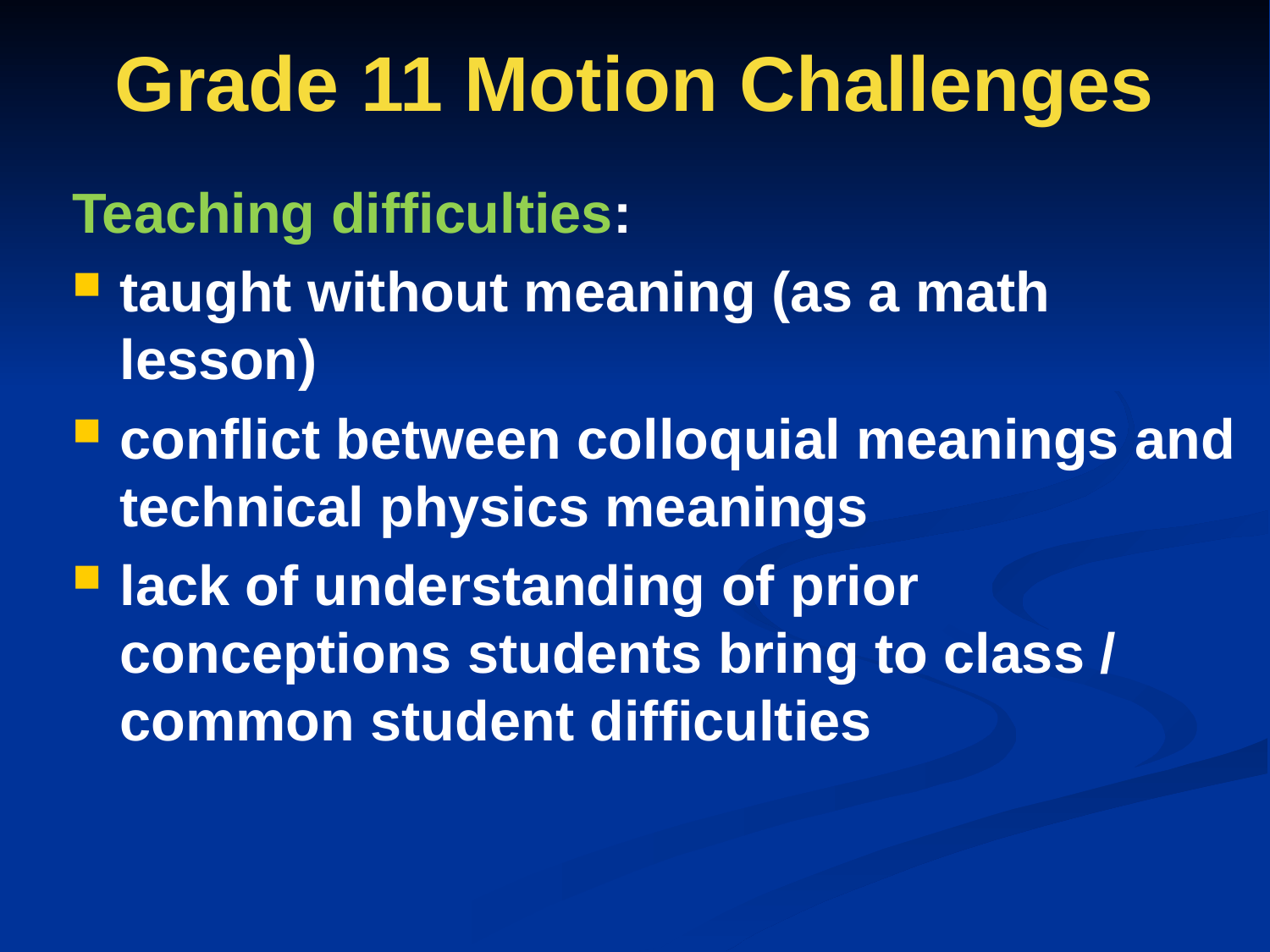

# Grade 11 Motion Challenges
Teaching difficulties:
taught without meaning (as a math lesson)
conflict between colloquial meanings and technical physics meanings
lack of understanding of prior conceptions students bring to class / common student difficulties